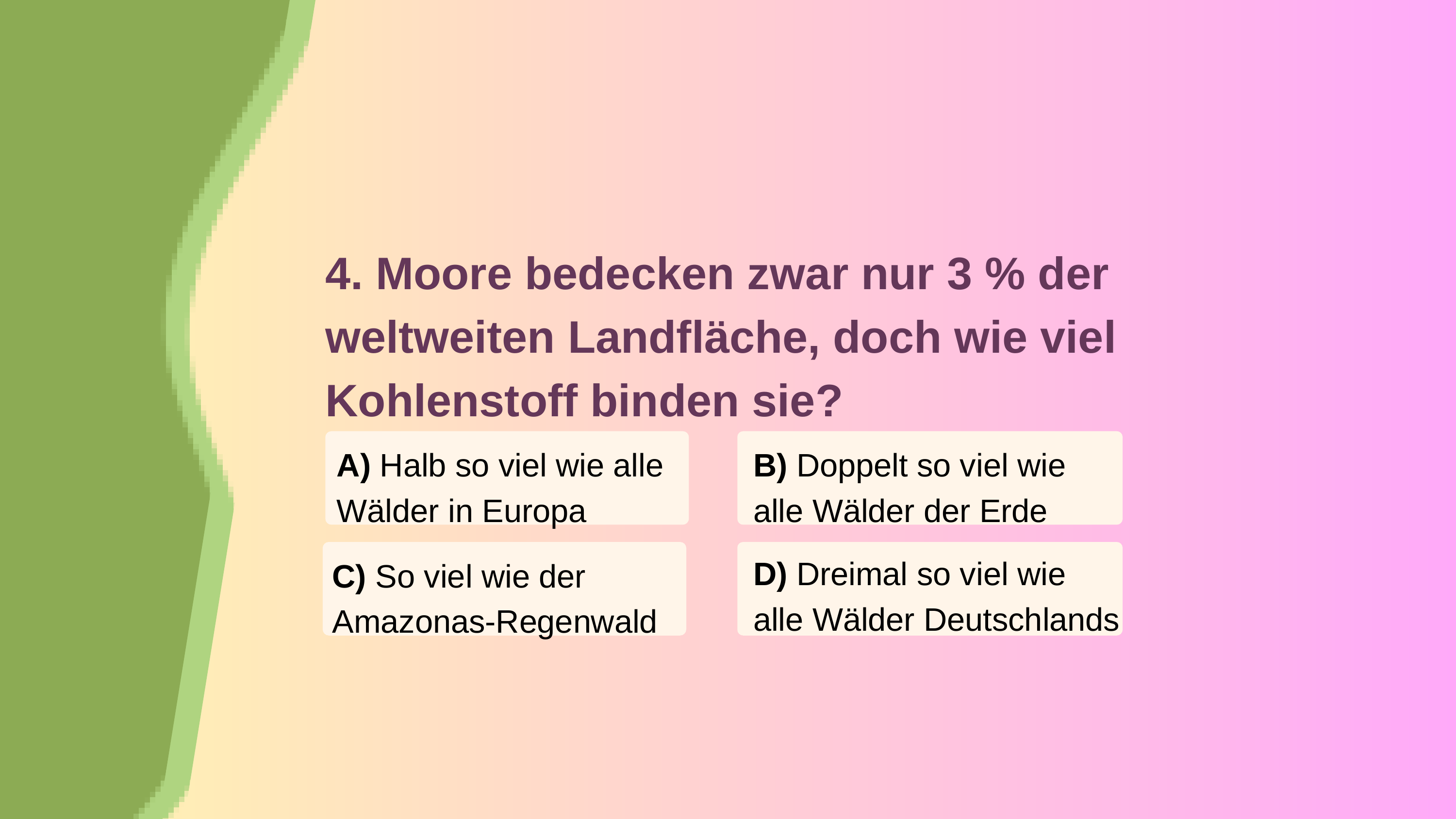

4. Moore bedecken zwar nur 3 % der weltweiten Landfläche, doch wie viel Kohlenstoff binden sie?

A) Halb so viel wie alle Wälder in Europa
B) Doppelt so viel wie alle Wälder der Erde

D) Dreimal so viel wie alle Wälder Deutschlands
C) So viel wie der Amazonas-Regenwald